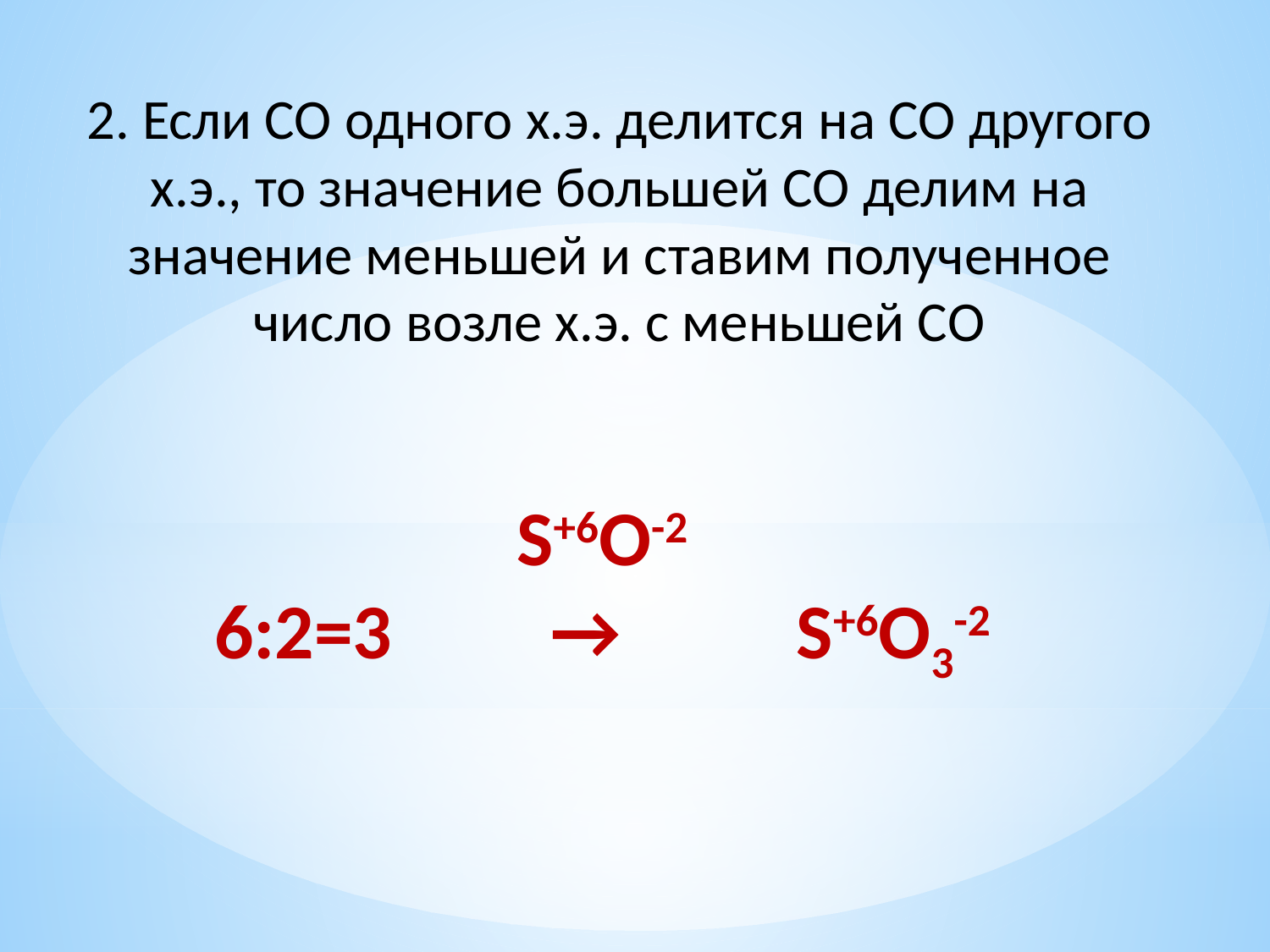

2. Если СО одного х.э. делится на СО другого х.э., то значение большей СО делим на значение меньшей и ставим полученное число возле х.э. с меньшей СО

S+6O-2
6:2=3         →          S+6O3-2